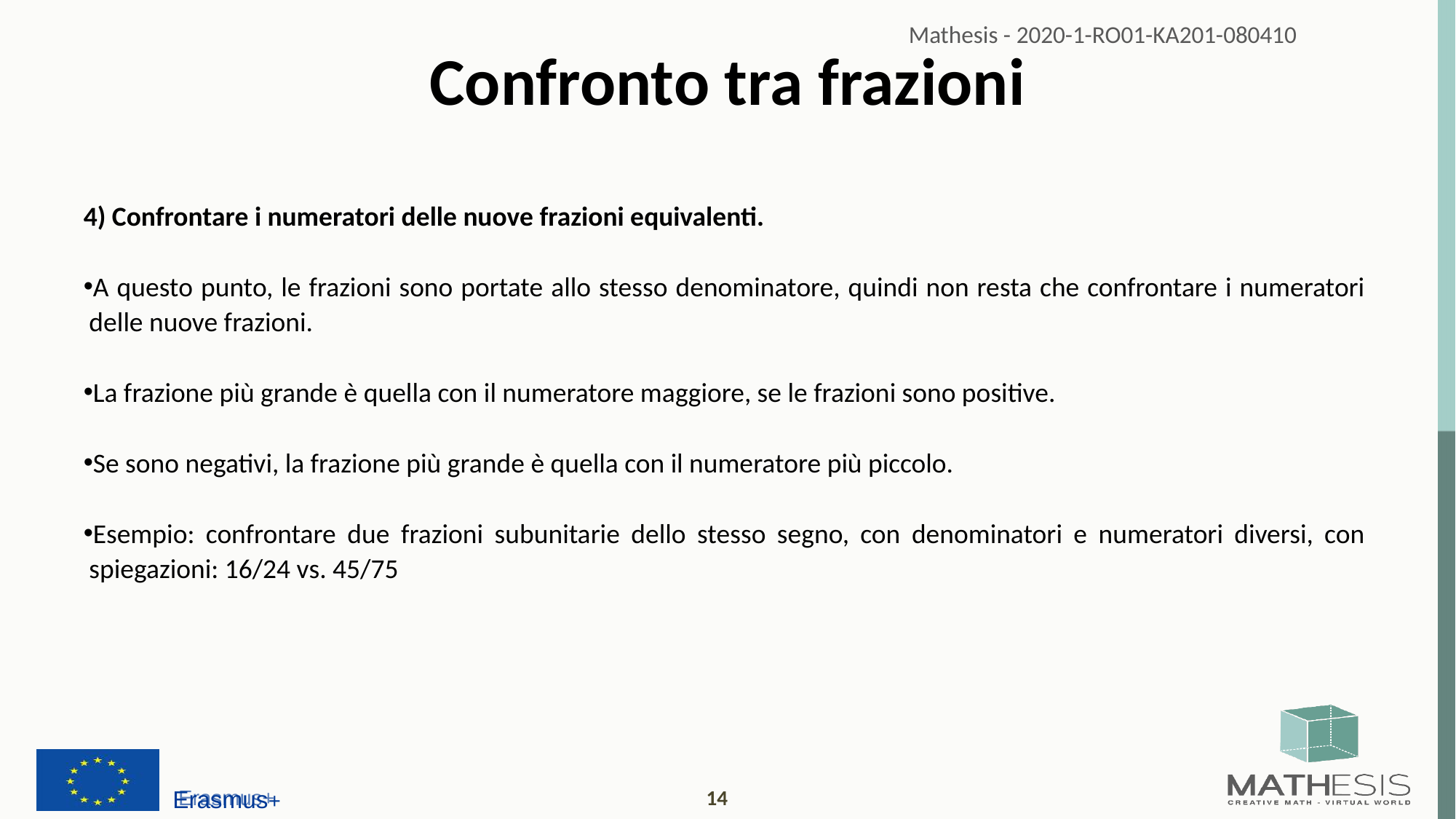

# Confronto tra frazioni
4) Confrontare i numeratori delle nuove frazioni equivalenti.
A questo punto, le frazioni sono portate allo stesso denominatore, quindi non resta che confrontare i numeratori delle nuove frazioni.
La frazione più grande è quella con il numeratore maggiore, se le frazioni sono positive.
Se sono negativi, la frazione più grande è quella con il numeratore più piccolo.
Esempio: confrontare due frazioni subunitarie dello stesso segno, con denominatori e numeratori diversi, con spiegazioni: 16/24 vs. 45/75